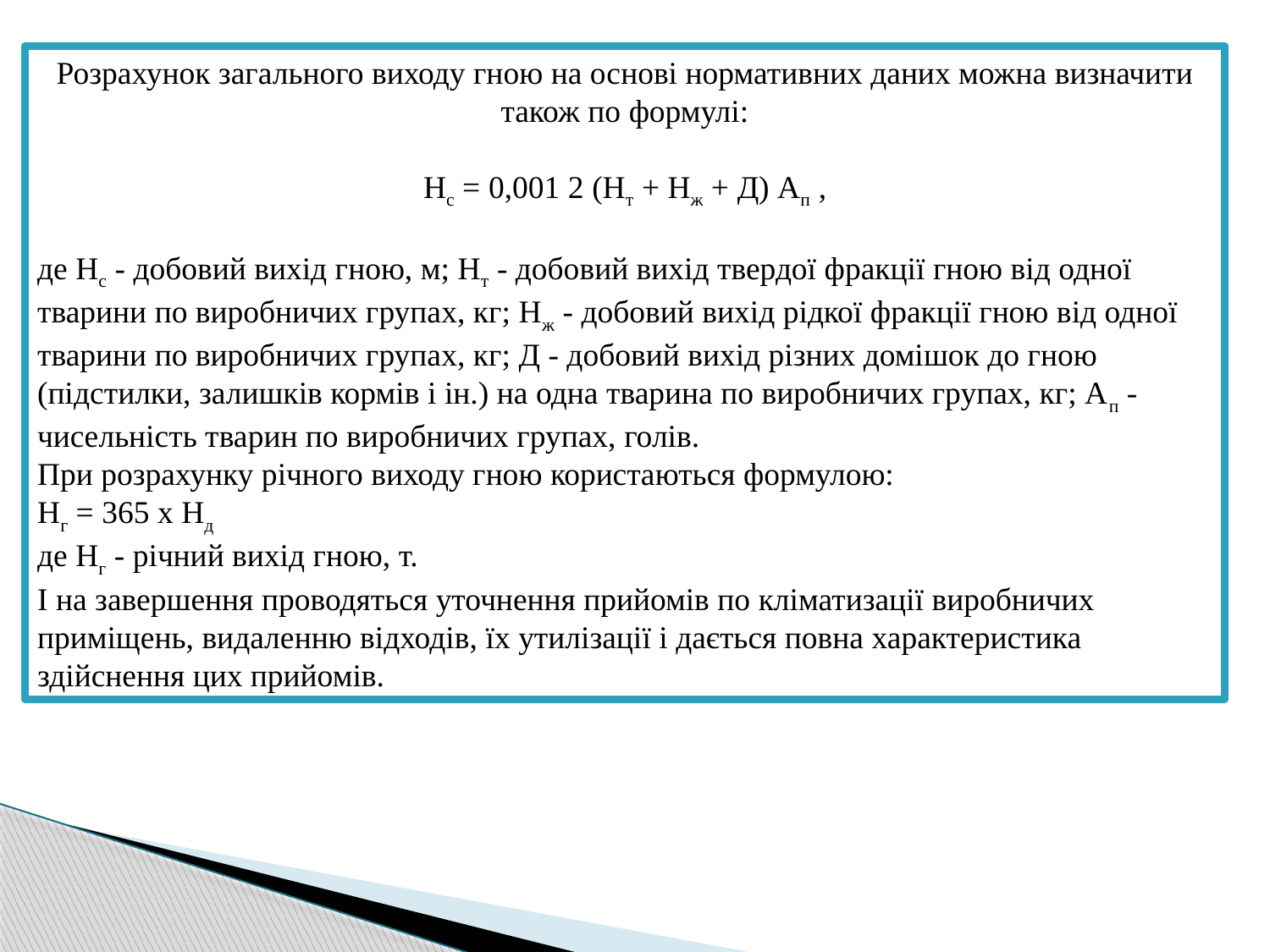

Розрахунок загального виходу гною на основі нормативних даних можна визначити також по формулі:

Нс = 0,001 2 (Нт + Нж + Д) Ап ,

де Нс - добовий вихід гною, м; Нт - добовий вихід твердої фракції гною від одної тварини по виробничих групах, кг; Нж - добовий вихід рідкої фракції гною від одної тварини по виробничих групах, кг; Д - добовий вихід різних домішок до гною (підстилки, залишків кормів і ін.) на одна тварина по виробничих групах, кг; Ап - чисельність тварин по виробничих групах, голів.
При розрахунку річного виходу гною користаються формулою:
Нг = 365 х Нд
де Нг - річний вихід гною, т.
І на завершення проводяться уточнення прийомів по кліматизації виробничих приміщень, видаленню відходів, їх утилізації і дається повна характеристика здійснення цих прийомів.